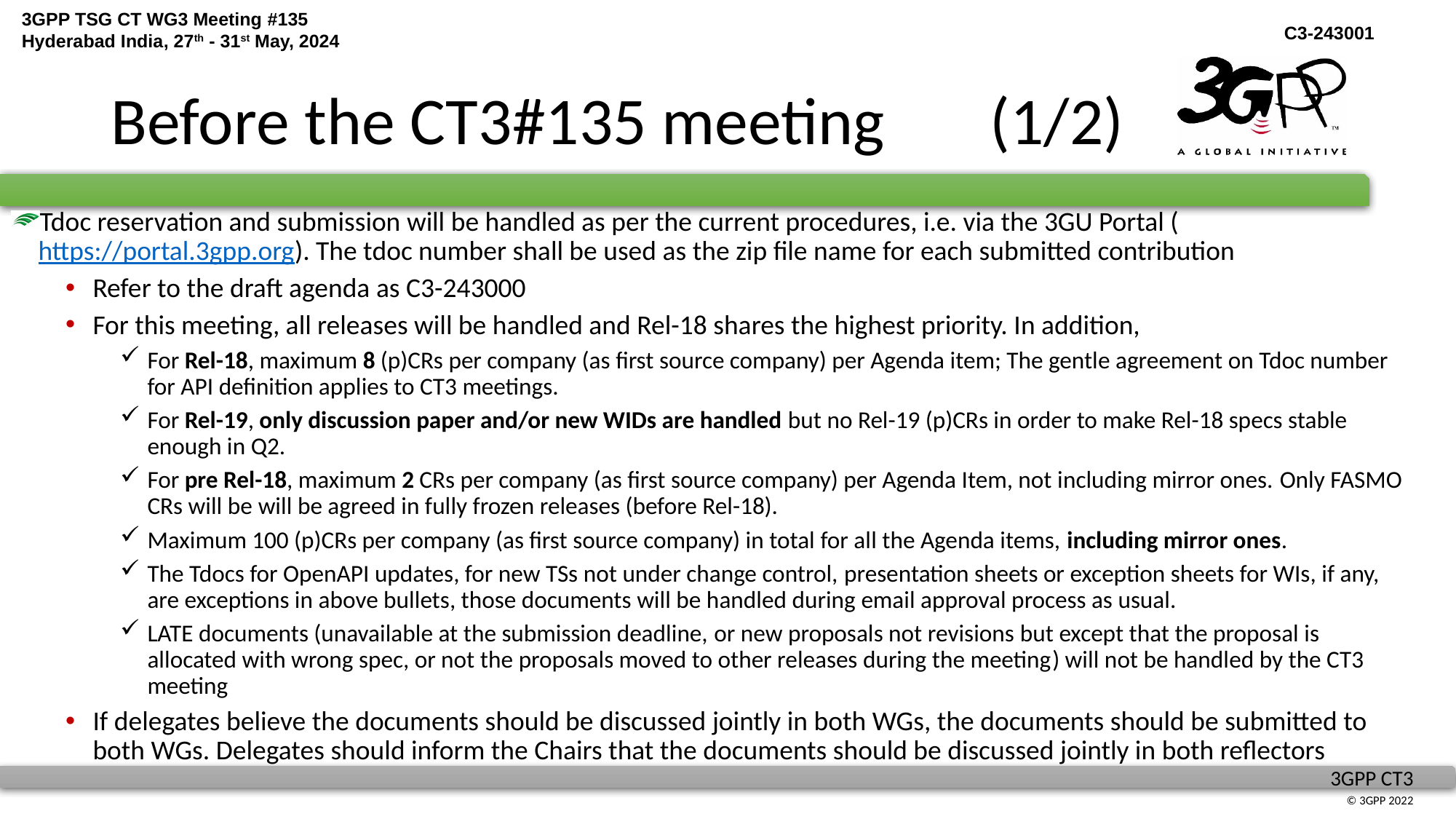

# Before the CT3#135 meeting       (1/2)
Tdoc reservation and submission will be handled as per the current procedures, i.e. via the 3GU Portal (https://portal.3gpp.org). The tdoc number shall be used as the zip file name for each submitted contribution
Refer to the draft agenda as C3-243000
For this meeting, all releases will be handled and Rel-18 shares the highest priority. In addition,
For Rel-18, maximum 8 (p)CRs per company (as first source company) per Agenda item; The gentle agreement on Tdoc number for API definition applies to CT3 meetings.
For Rel-19, only discussion paper and/or new WIDs are handled but no Rel-19 (p)CRs in order to make Rel-18 specs stable enough in Q2.
For pre Rel-18, maximum 2 CRs per company (as first source company) per Agenda Item, not including mirror ones. Only FASMO CRs will be will be agreed in fully frozen releases (before Rel-18).
Maximum 100 (p)CRs per company (as first source company) in total for all the Agenda items, including mirror ones.
The Tdocs for OpenAPI updates, for new TSs not under change control, presentation sheets or exception sheets for WIs, if any, are exceptions in above bullets, those documents will be handled during email approval process as usual.
LATE documents (unavailable at the submission deadline, or new proposals not revisions but except that the proposal is allocated with wrong spec, or not the proposals moved to other releases during the meeting) will not be handled by the CT3 meeting
If delegates believe the documents should be discussed jointly in both WGs, the documents should be submitted to both WGs. Delegates should inform the Chairs that the documents should be discussed jointly in both reflectors